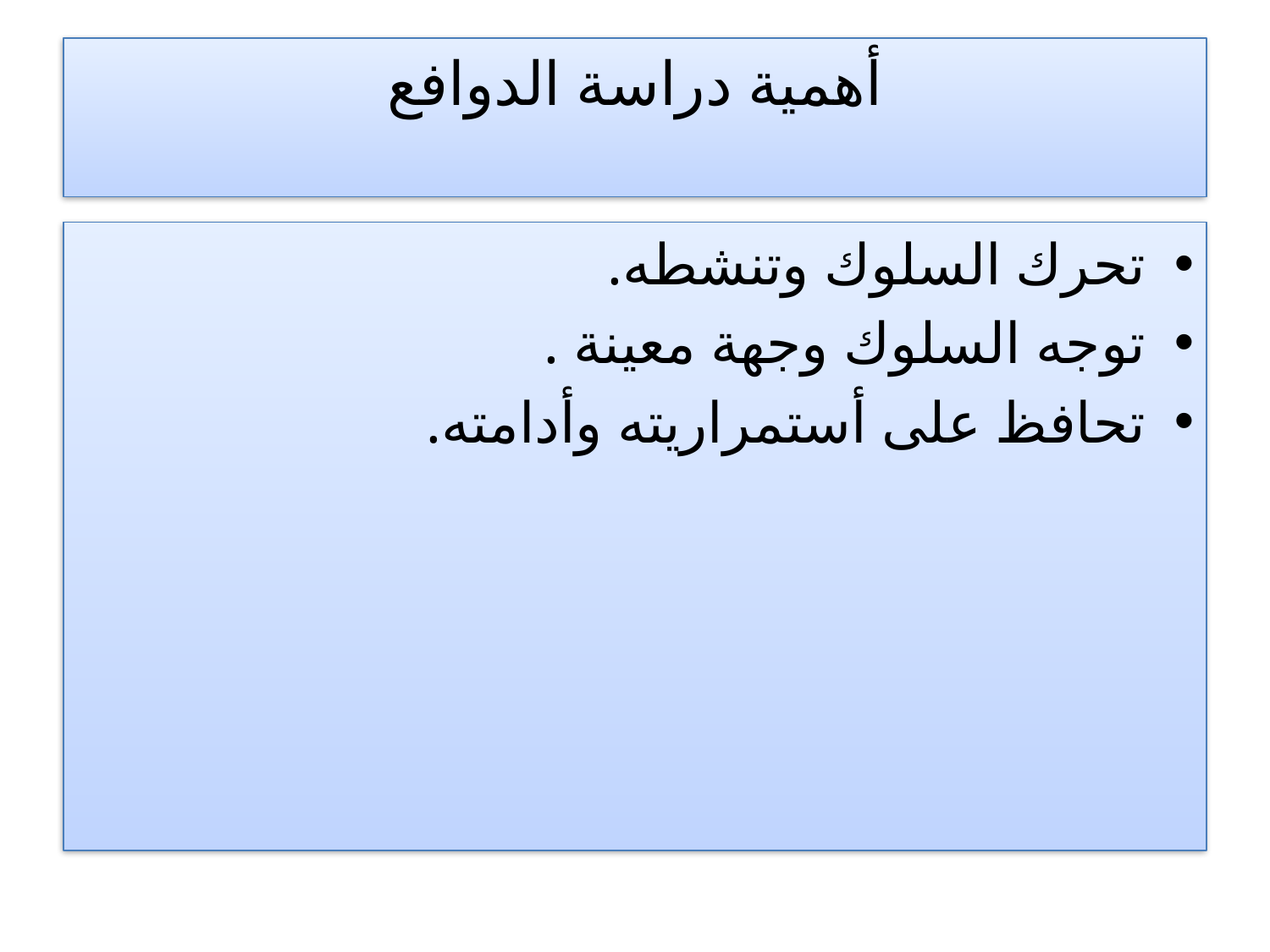

# أهمية دراسة الدوافع
تحرك السلوك وتنشطه.
توجه السلوك وجهة معينة .
تحافظ على أستمراريته وأدامته.